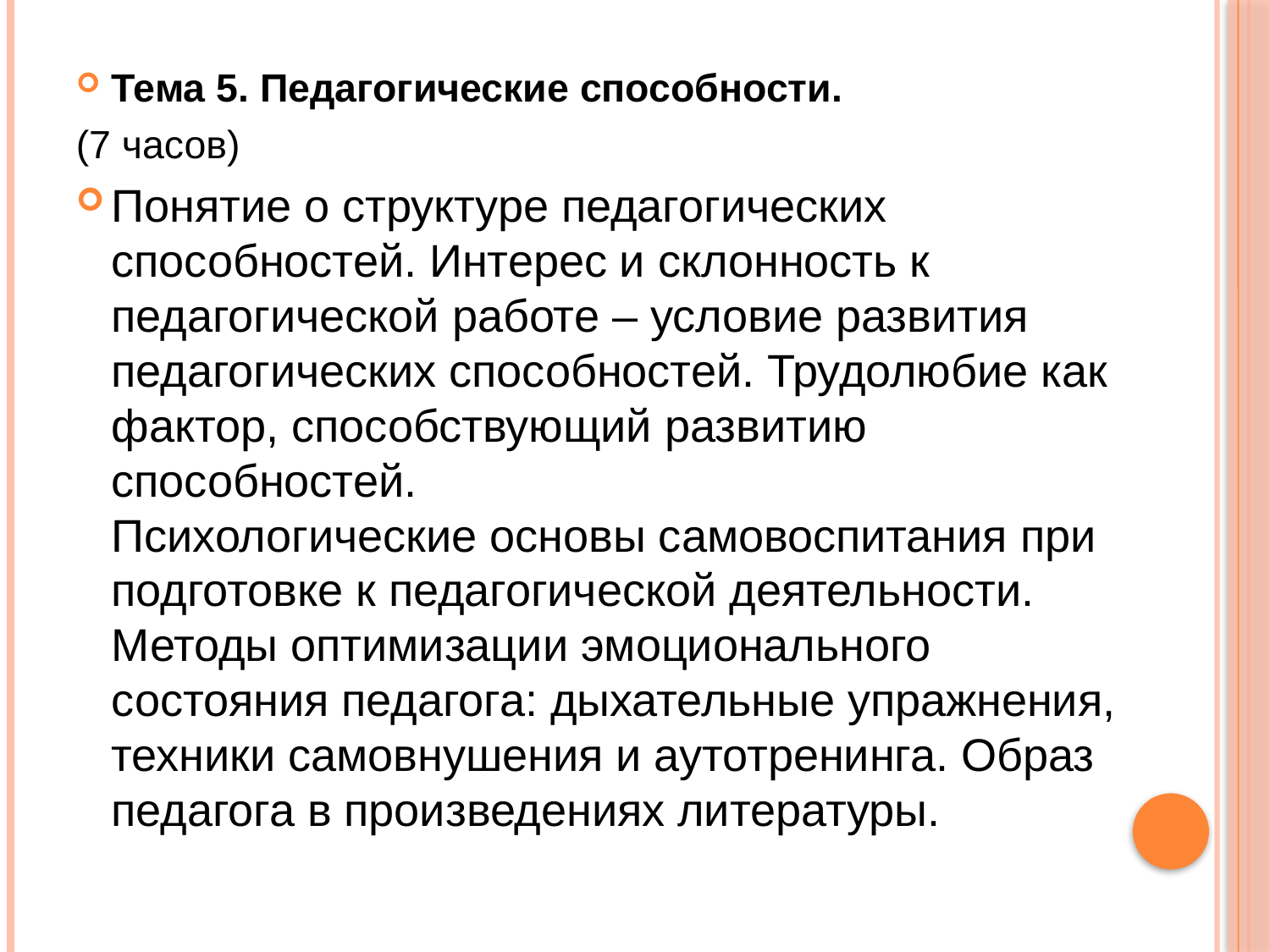

Тема 5. Педагогические способности.
(7 часов)
Понятие о структуре педагогических способностей. Интерес и склонность к педагогической работе – условие развития педагогических способностей. Трудолюбие как фактор, способствующий развитию способностей.
Психологические основы самовоспитания при подготовке к педагогической деятельности. Методы оптимизации эмоционального состояния педагога: дыхательные упражнения, техники самовнушения и аутотренинга. Образ педагога в произведениях литературы.